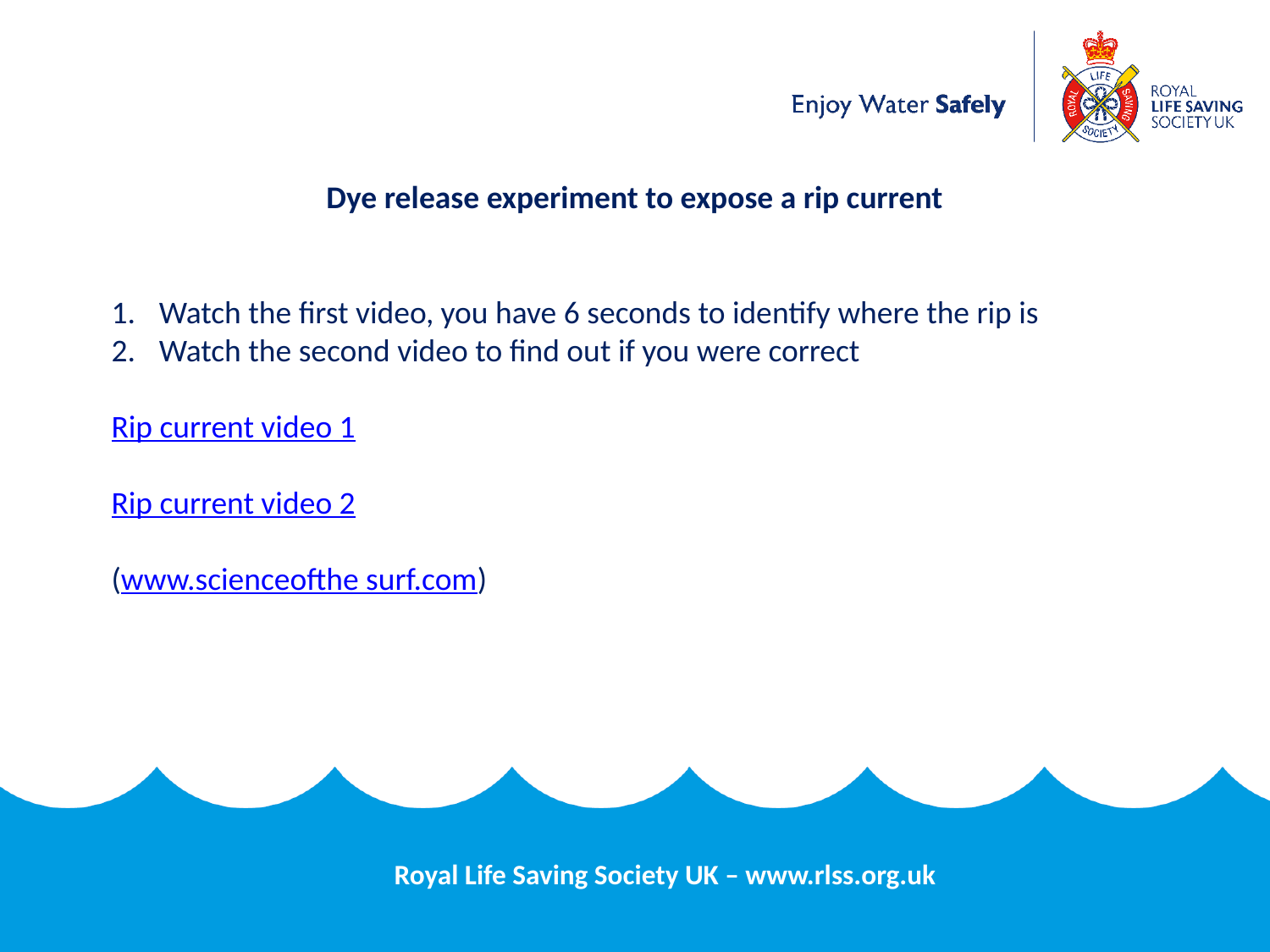

Dye release experiment to expose a rip current
Watch the first video, you have 6 seconds to identify where the rip is
Watch the second video to find out if you were correct

Rip current video 1

Rip current video 2

(www.scienceofthe surf.com)